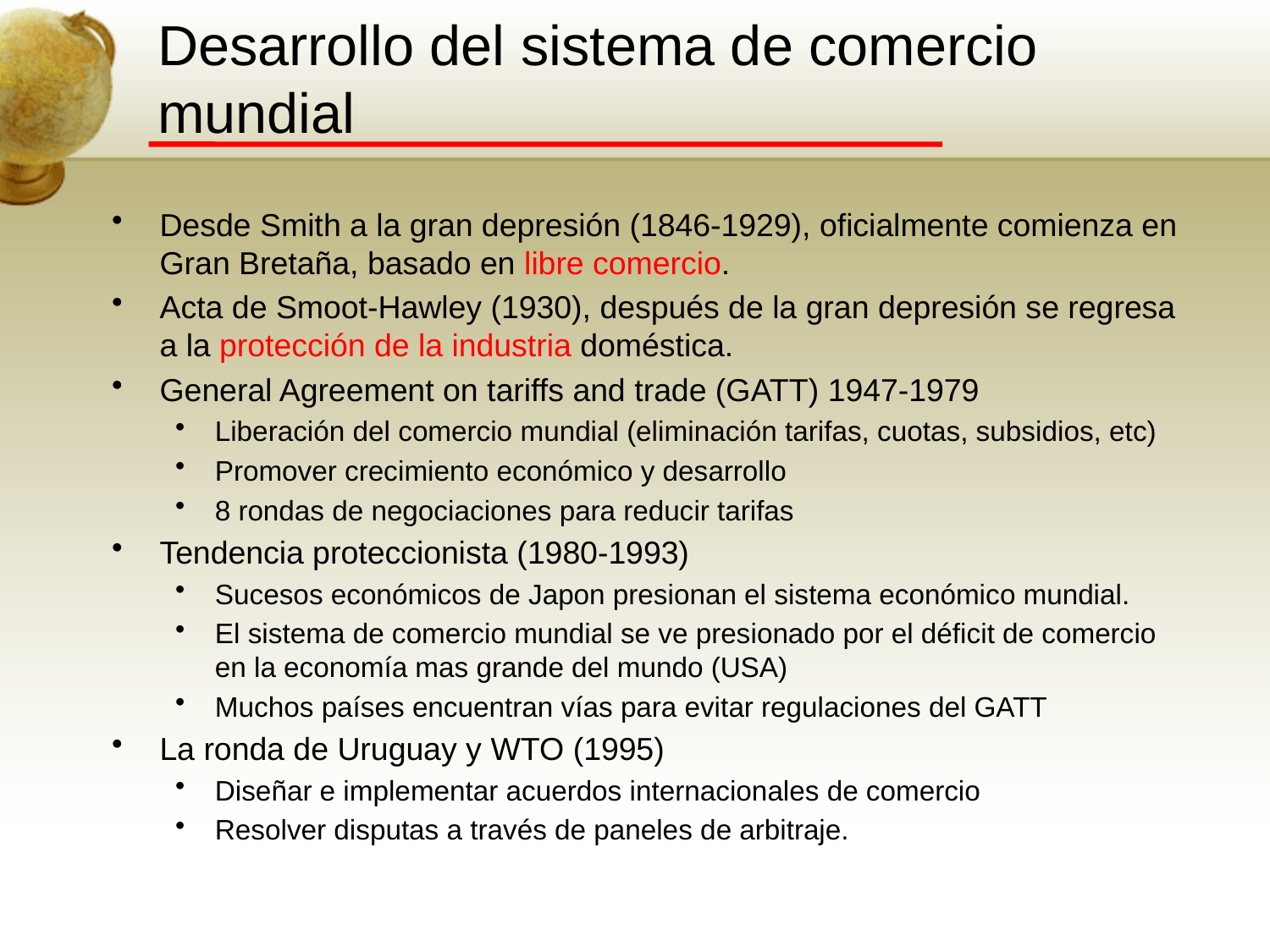

# Desarrollo del sistema de comercio mundial

Desde Smith a la gran depresión (1846-1929), oficialmente comienza en Gran Bretaña, basado en libre comercio.
Acta de Smoot-Hawley (1930), después de la gran depresión se regresa a la protección de la industria doméstica.
General Agreement on tariffs and trade (GATT) 1947-1979
Liberación del comercio mundial (eliminación tarifas, cuotas, subsidios, etc)
Promover crecimiento económico y desarrollo
8 rondas de negociaciones para reducir tarifas
Tendencia proteccionista (1980-1993)
Sucesos económicos de Japon presionan el sistema económico mundial.
El sistema de comercio mundial se ve presionado por el déficit de comercio en la economía mas grande del mundo (USA)
Muchos países encuentran vías para evitar regulaciones del GATT
La ronda de Uruguay y WTO (1995)
Diseñar e implementar acuerdos internacionales de comercio
Resolver disputas a través de paneles de arbitraje.